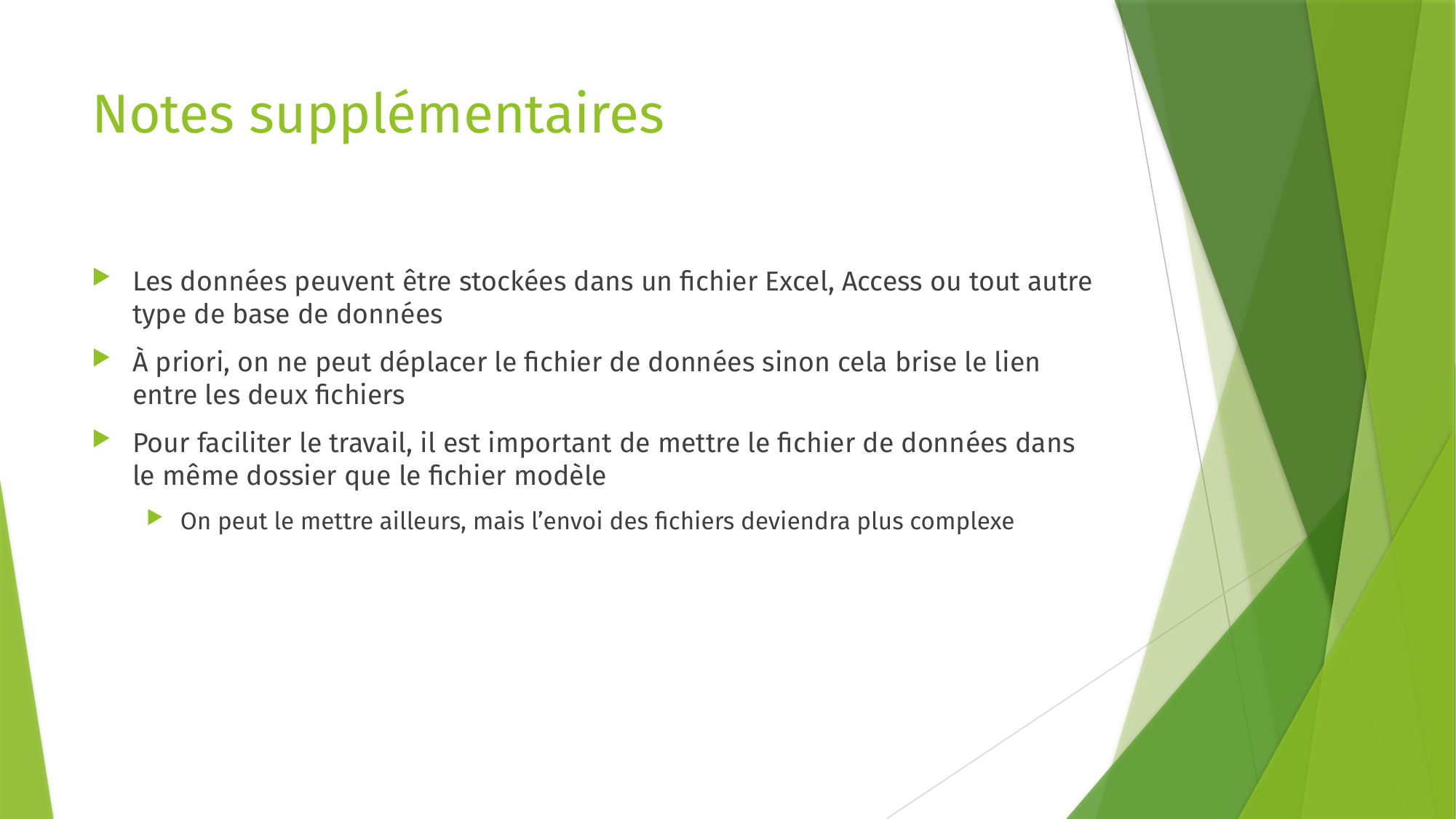

# Notes supplémentaires
Les données peuvent être stockées dans un fichier Excel, Access ou tout autre type de base de données
À priori, on ne peut déplacer le fichier de données sinon cela brise le lien entre les deux fichiers
Pour faciliter le travail, il est important de mettre le fichier de données dans le même dossier que le fichier modèle
On peut le mettre ailleurs, mais l’envoi des fichiers deviendra plus complexe